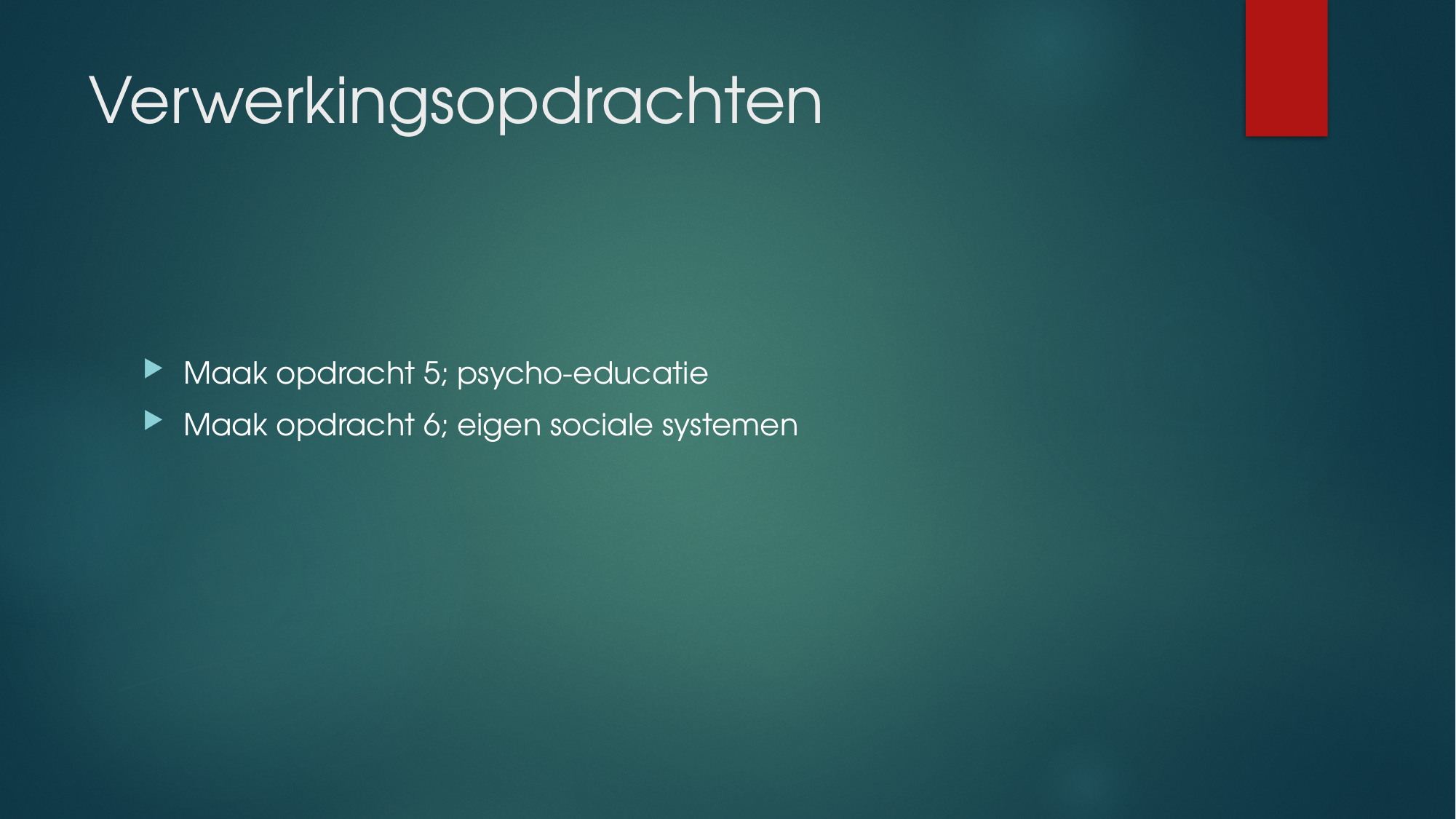

# Verwerkingsopdrachten

Maak opdracht 5; psycho-educatie
Maak opdracht 6; eigen sociale systemen